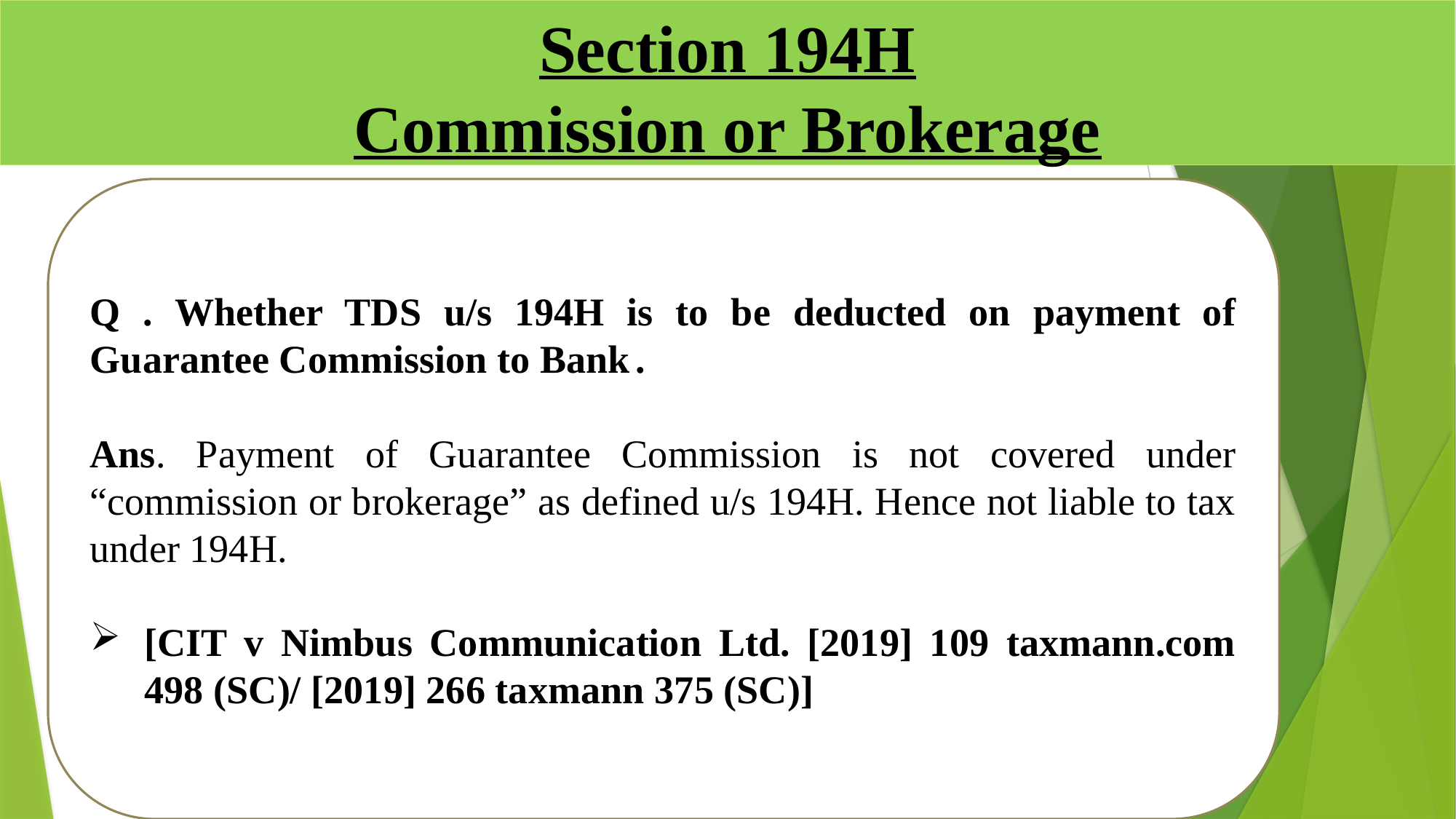

# Section 194H Commission or Brokerage
Q . Whether TDS u/s 194H is to be deducted on payment of Guarantee Commission to Bank	.

Ans. Payment of Guarantee Commission is not covered under “commission or brokerage” as defined u/s 194H. Hence not liable to tax under 194H.

[CIT v Nimbus Communication Ltd. [2019] 109 taxmann.com 498 (SC)/ [2019] 266 taxmann 375 (SC)]